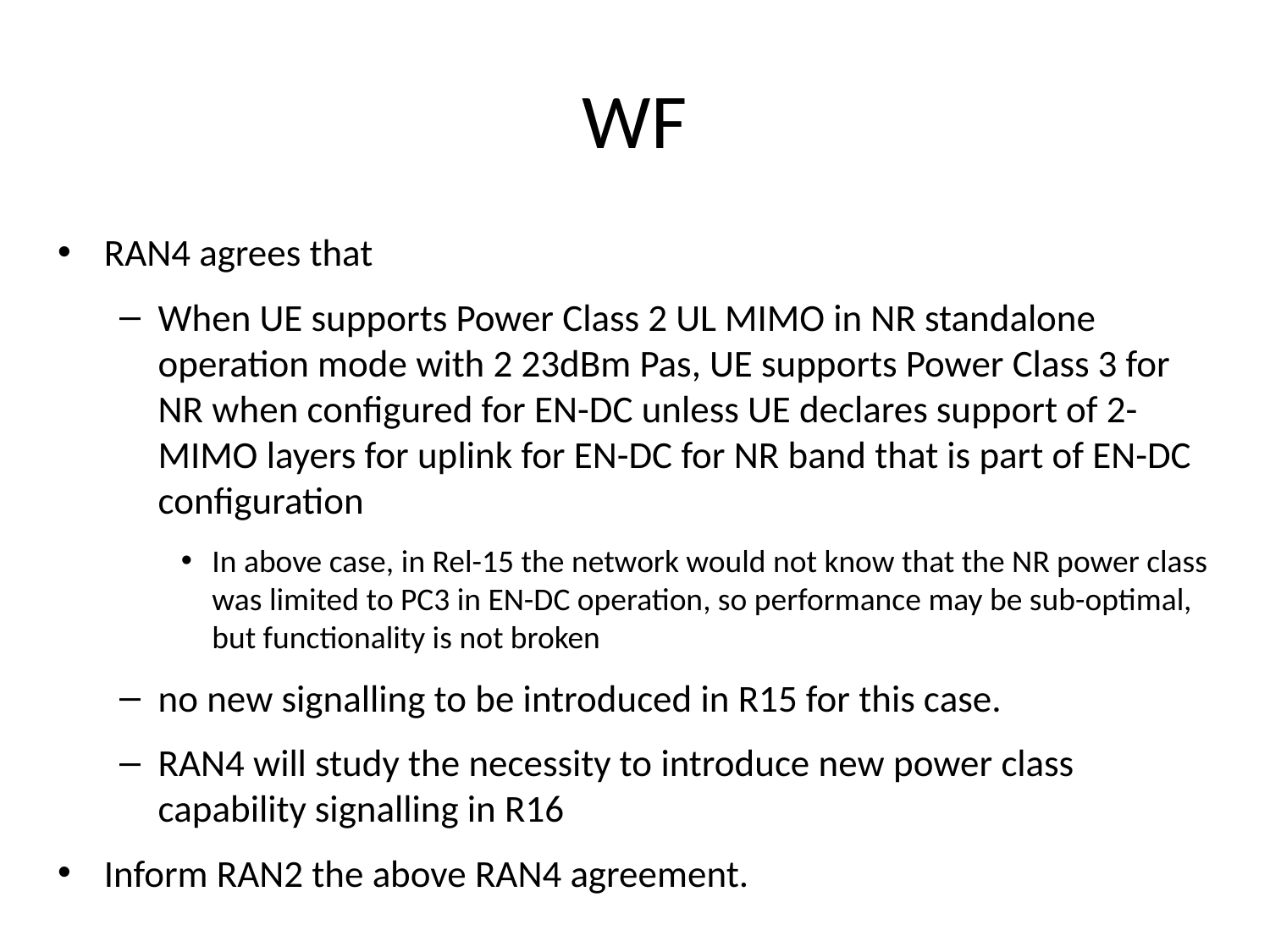

# WF
RAN4 agrees that
When UE supports Power Class 2 UL MIMO in NR standalone operation mode with 2 23dBm Pas, UE supports Power Class 3 for NR when configured for EN-DC unless UE declares support of 2-MIMO layers for uplink for EN-DC for NR band that is part of EN-DC configuration
In above case, in Rel-15 the network would not know that the NR power class was limited to PC3 in EN-DC operation, so performance may be sub-optimal, but functionality is not broken
no new signalling to be introduced in R15 for this case.
RAN4 will study the necessity to introduce new power class capability signalling in R16
Inform RAN2 the above RAN4 agreement.